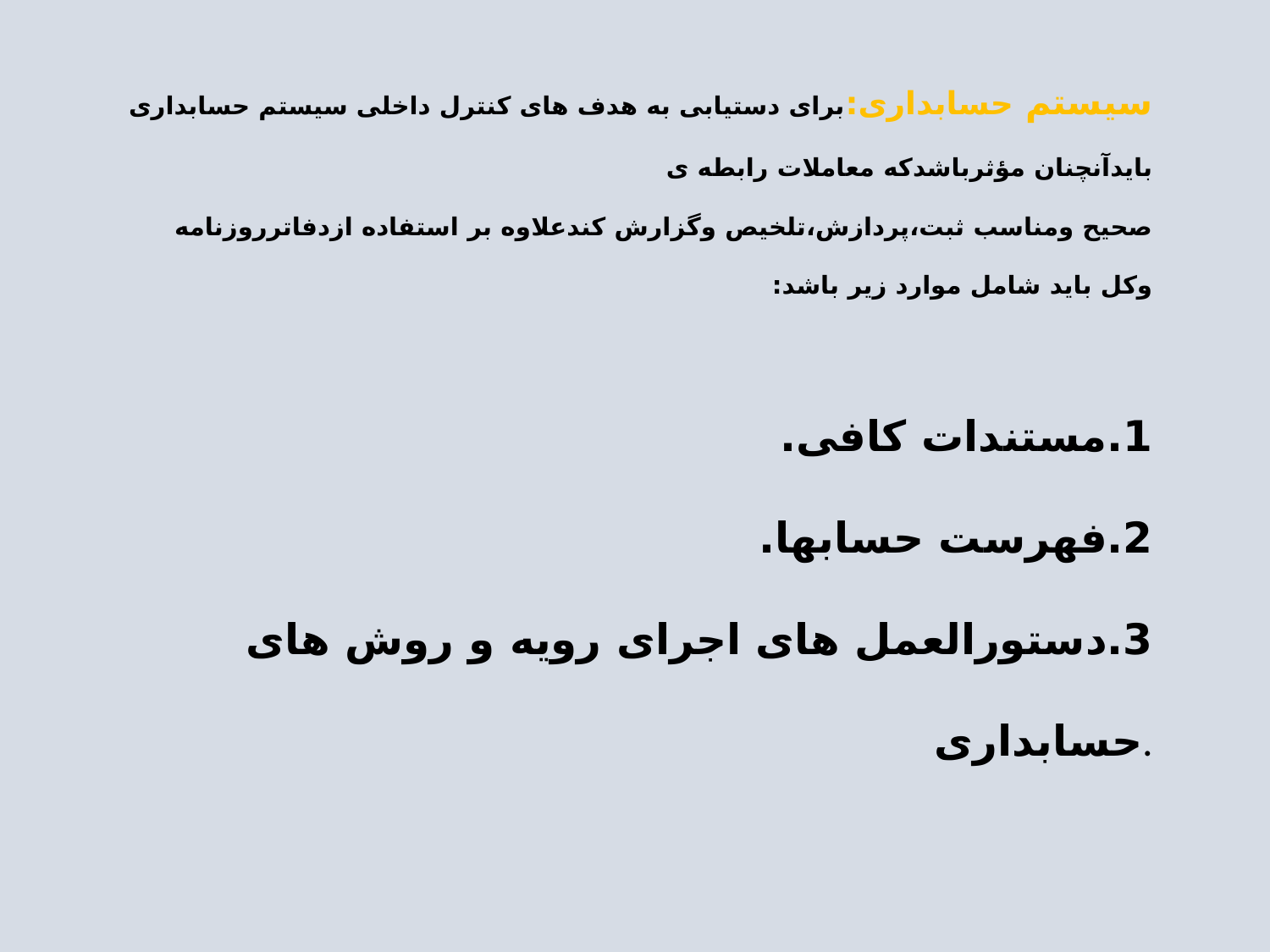

# سیستم حسابداری:برای دستیابی به هدف های کنترل داخلی سیستم حسابداری بایدآنچنان مؤثرباشدکه معاملات رابطه ی صحیح ومناسب ثبت،پردازش،تلخیص وگزارش کندعلاوه بر استفاده ازدفاترروزنامه وکل باید شامل موارد زیر باشد: 1.مستندات کافی. 2.فهرست حسابها. 3.دستورالعمل های اجرای رویه و روش های حسابداری.